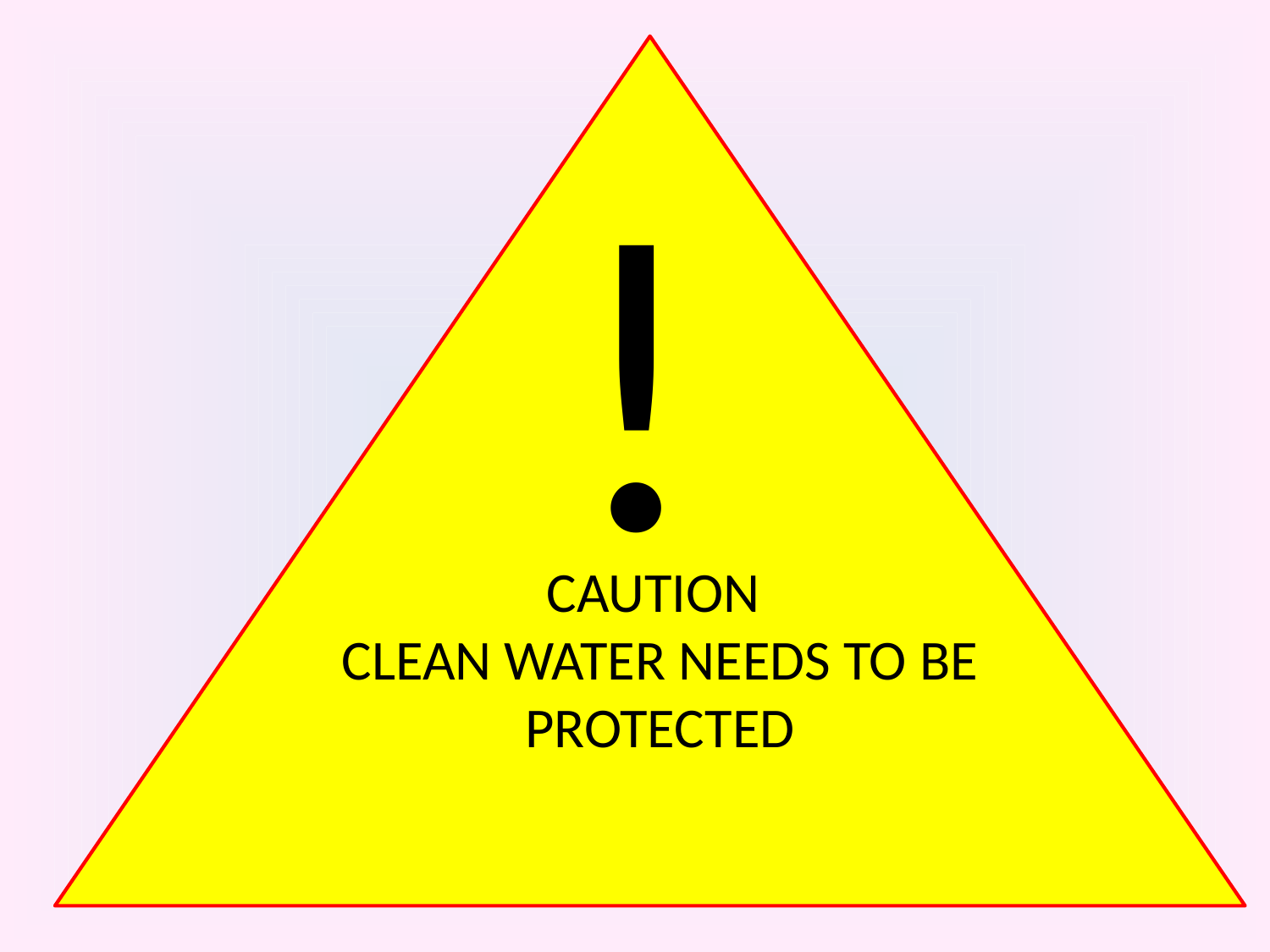

!
CAUTION
CLEAN WATER NEEDS TO BE PROTECTED